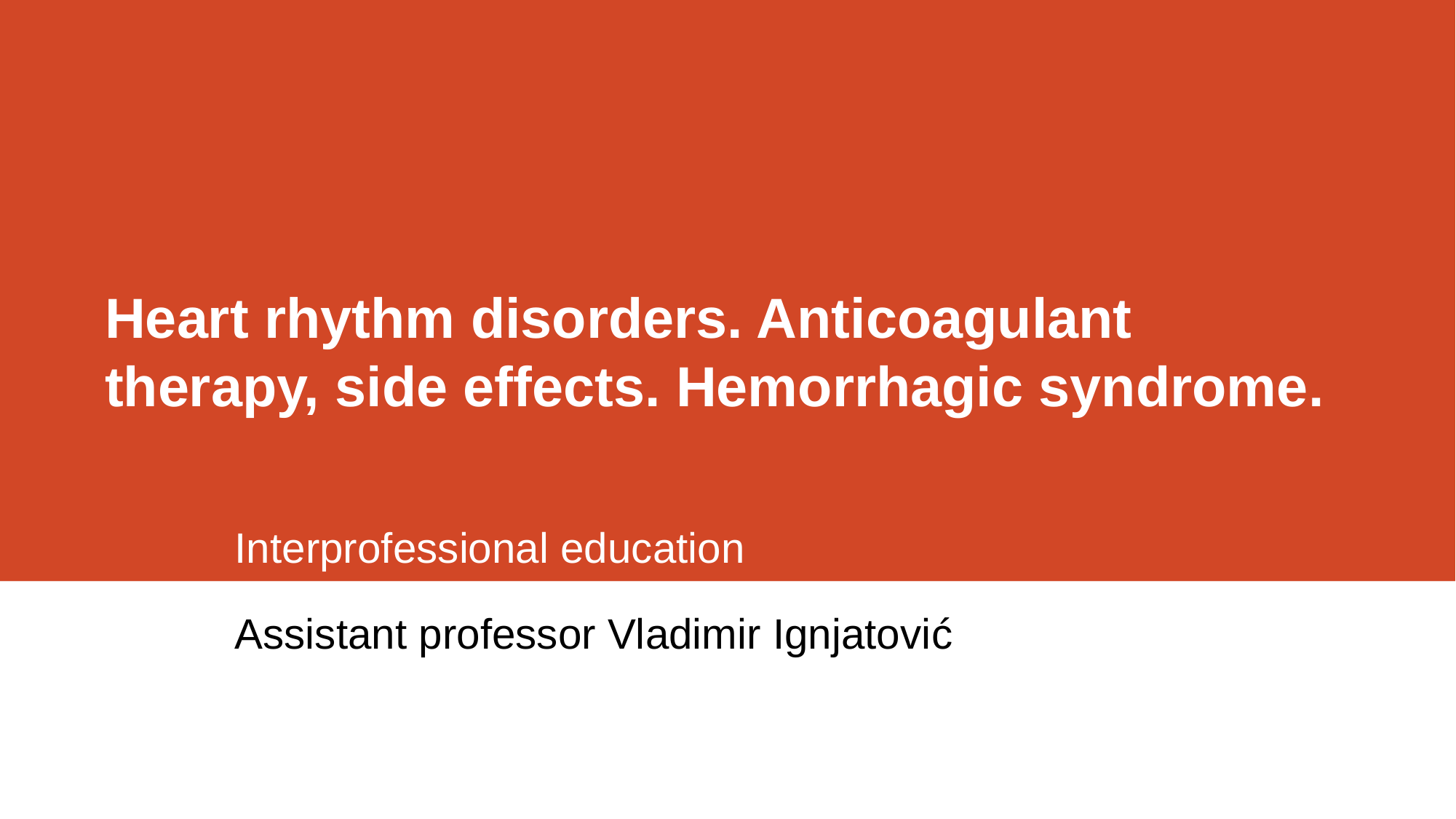

# Heart rhythm disorders. Anticoagulant therapy, side effects. Hemorrhagic syndrome.

Interprofessional education
Assistant professor Vladimir Ignjatović